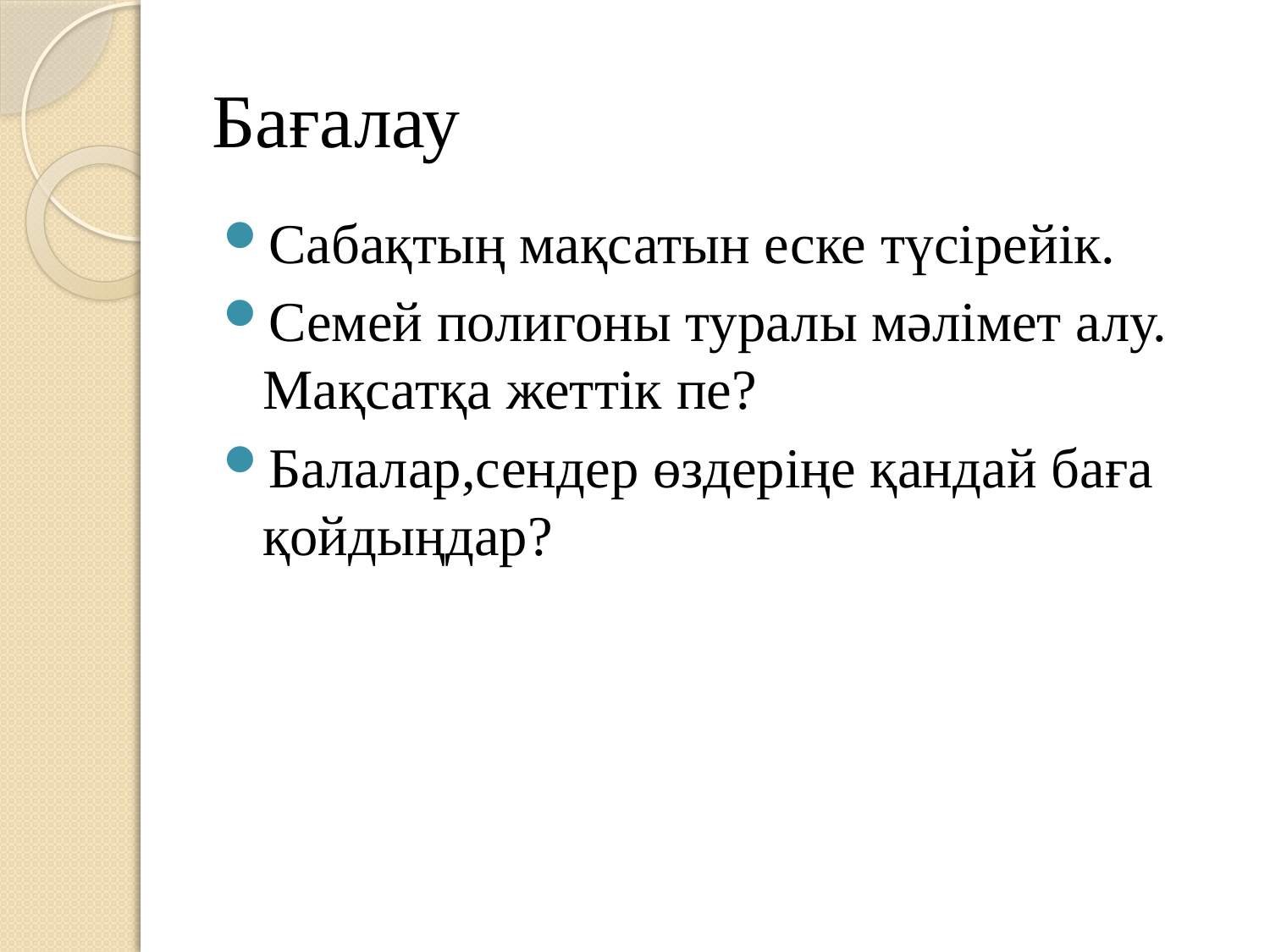

# Бағалау
Сабақтың мақсатын еске түсірейік.
Семей полигоны туралы мәлімет алу.   Мақсатқа жеттік пе?
Балалар,сендер өздеріңе қандай баға қойдыңдар?